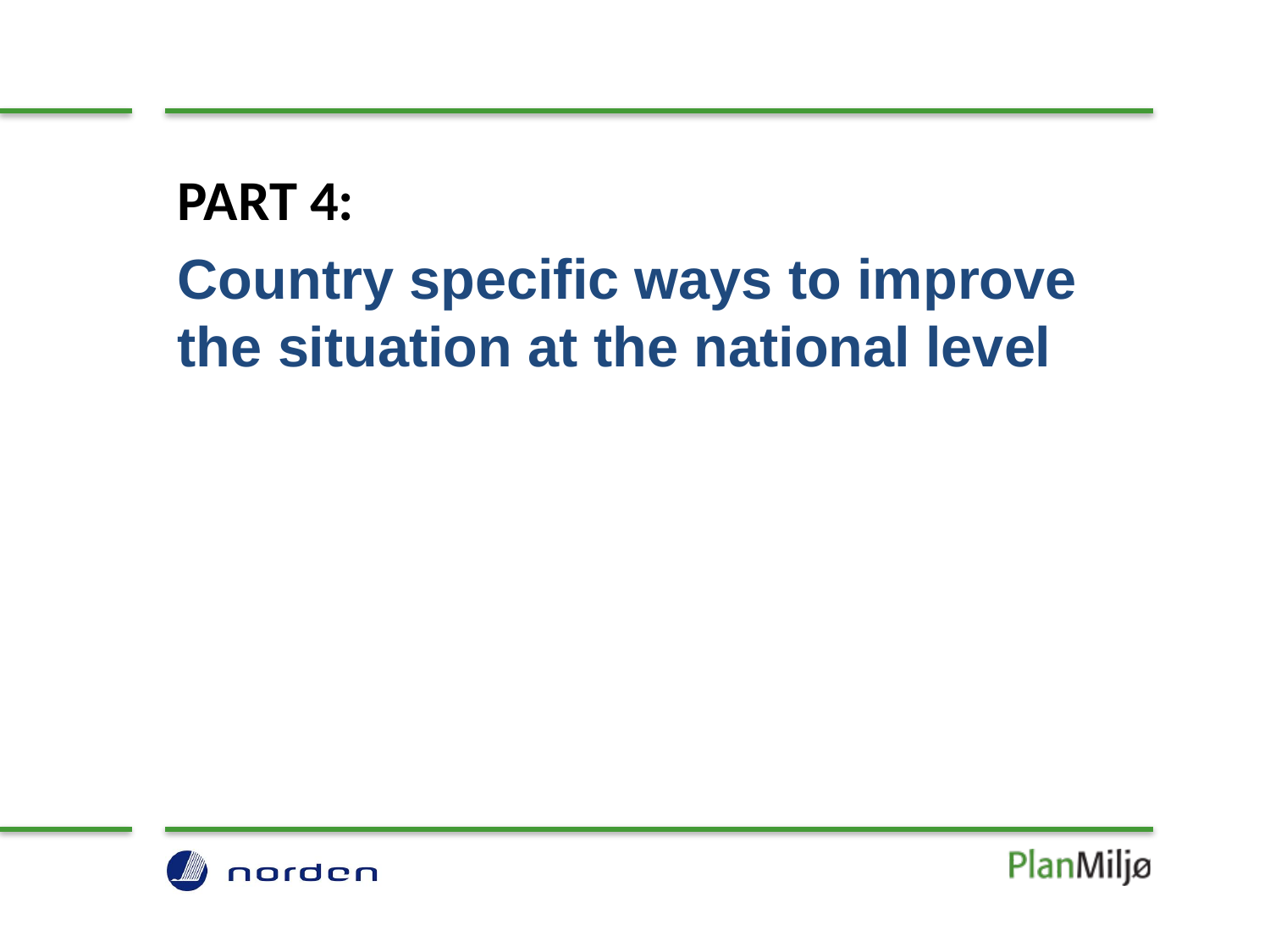

PART 4:
Country specific ways to improve the situation at the national level